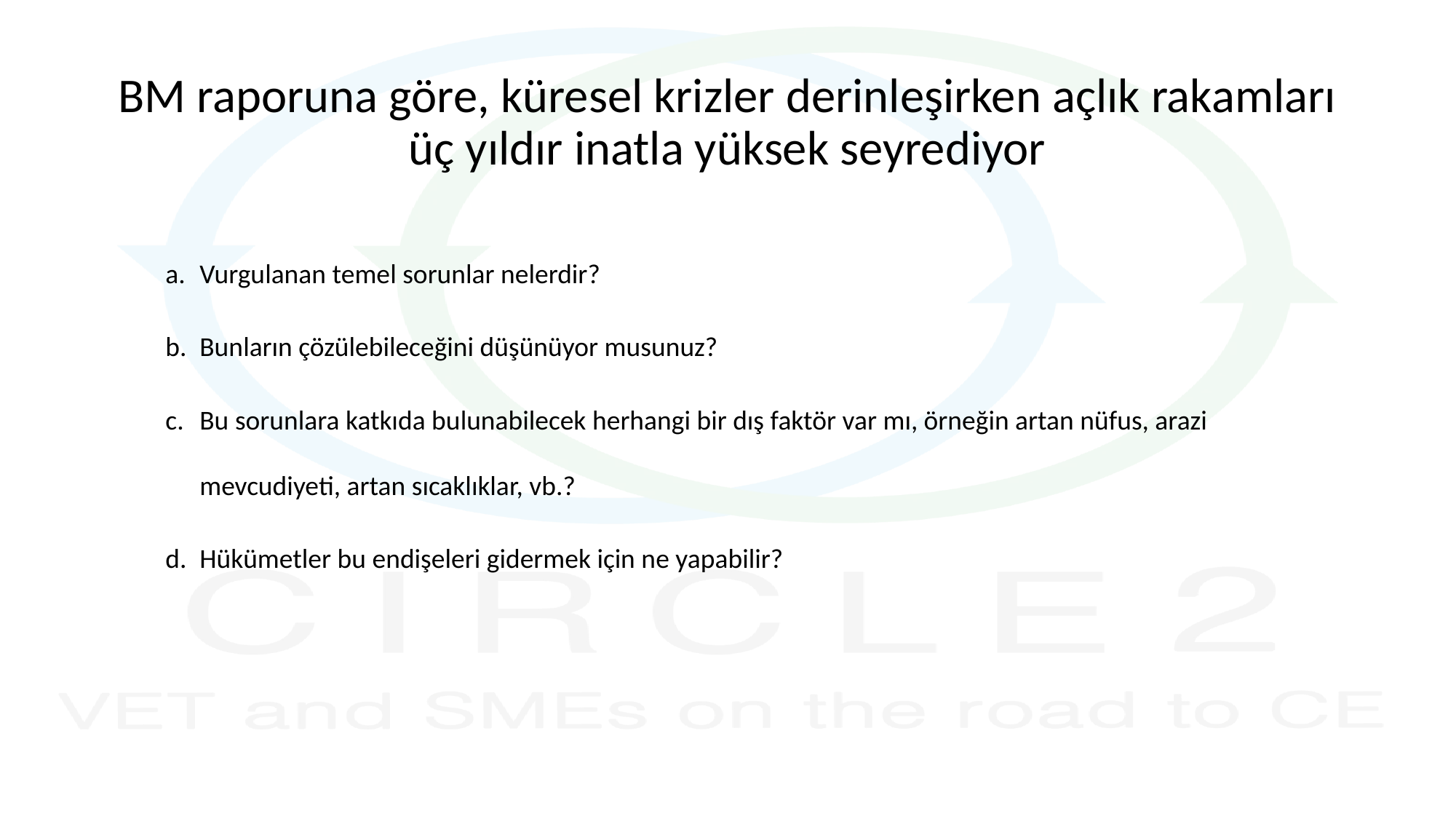

# BM raporuna göre, küresel krizler derinleşirken açlık rakamları üç yıldır inatla yüksek seyrediyor
Vurgulanan temel sorunlar nelerdir?
Bunların çözülebileceğini düşünüyor musunuz?
Bu sorunlara katkıda bulunabilecek herhangi bir dış faktör var mı, örneğin artan nüfus, arazi mevcudiyeti, artan sıcaklıklar, vb.?
Hükümetler bu endişeleri gidermek için ne yapabilir?